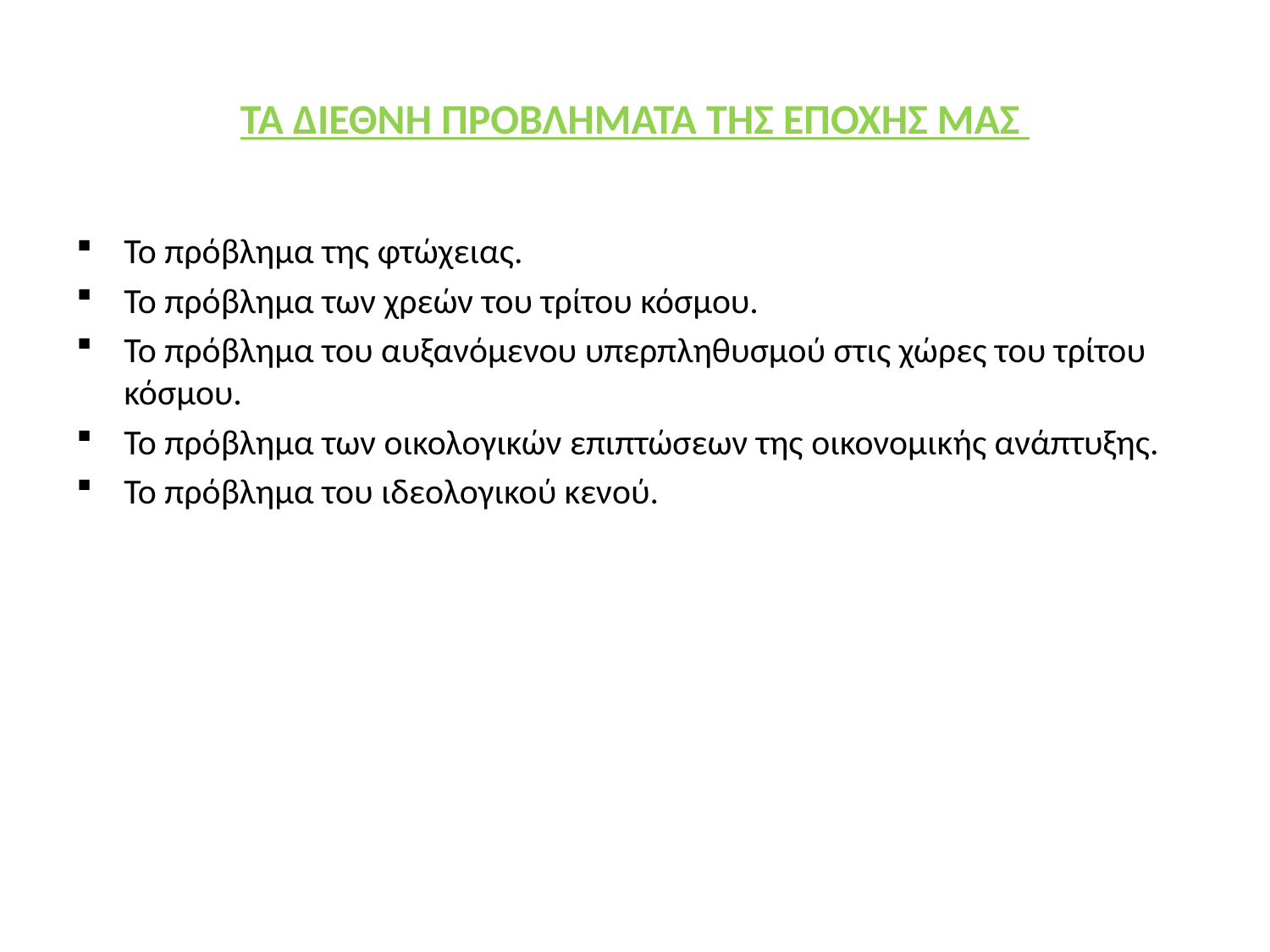

# ΤΑ ΔΙΕΘΝΗ ΠΡΟΒΛΗΜΑΤΑ ΤΗΣ ΕΠΟΧΗΣ ΜΑΣ
Το πρόβλημα της φτώχειας.
Το πρόβλημα των χρεών του τρίτου κόσμου.
Το πρόβλημα του αυξανόμενου υπερπληθυσμού στις χώρες του τρίτου κόσμου.
Το πρόβλημα των οικολογικών επιπτώσεων της οικονομικής ανάπτυξης.
Το πρόβλημα του ιδεολογικού κενού.